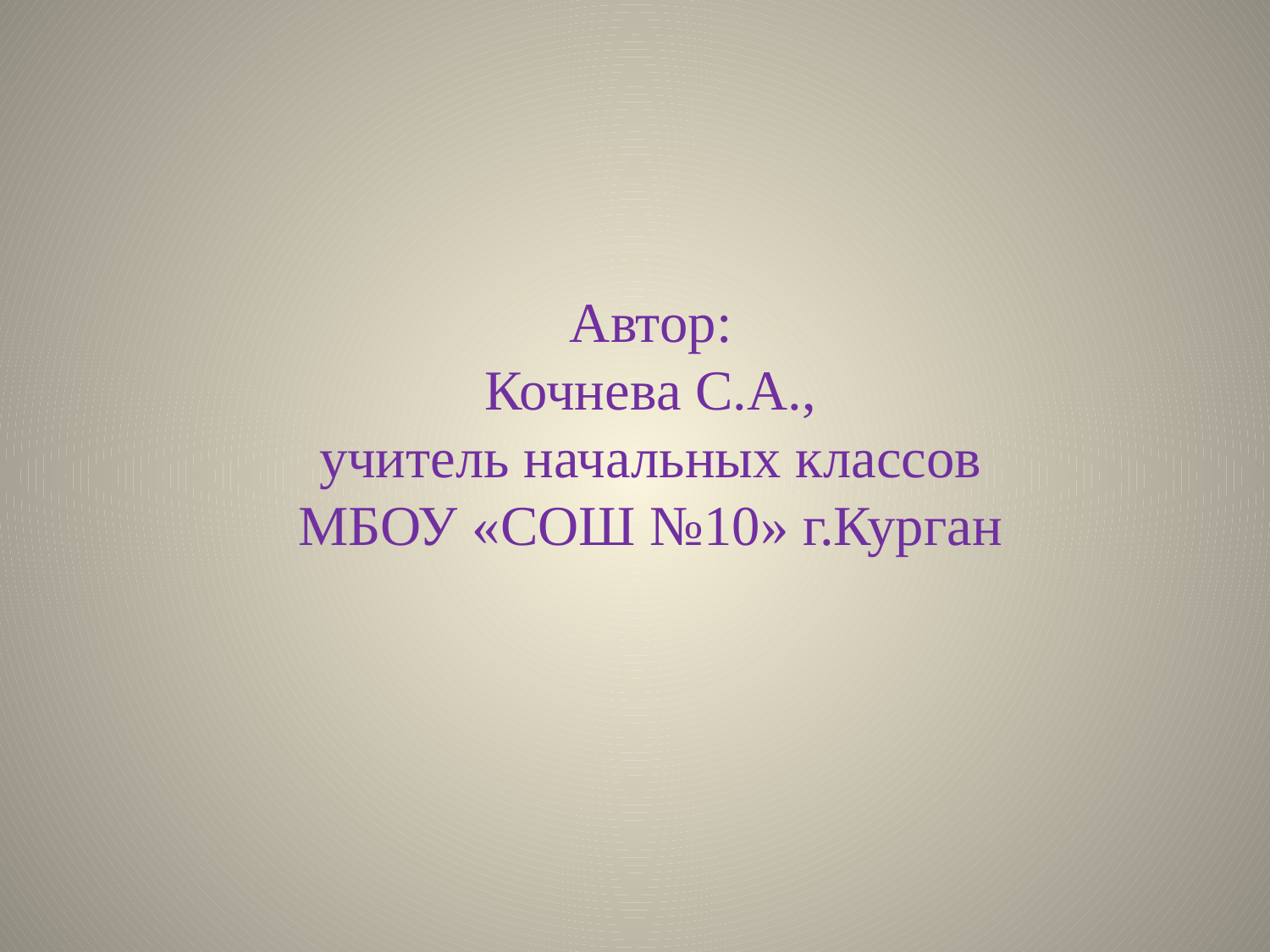

# Автор: Кочнева С.А., учитель начальных классов МБОУ «СОШ №10» г.Курган